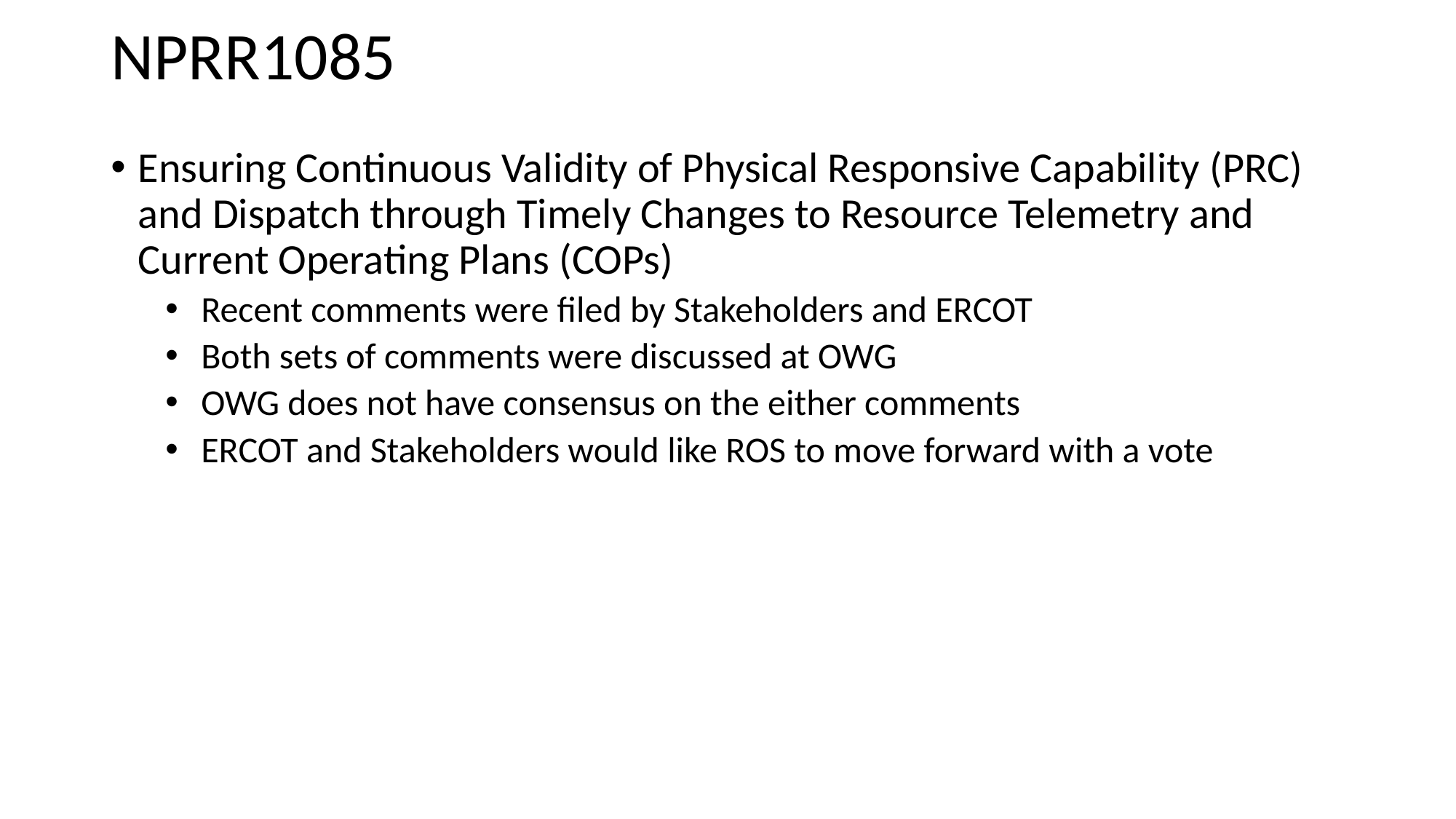

# NPRR1085
Ensuring Continuous Validity of Physical Responsive Capability (PRC) and Dispatch through Timely Changes to Resource Telemetry and Current Operating Plans (COPs)
 Recent comments were filed by Stakeholders and ERCOT
 Both sets of comments were discussed at OWG
 OWG does not have consensus on the either comments
 ERCOT and Stakeholders would like ROS to move forward with a vote